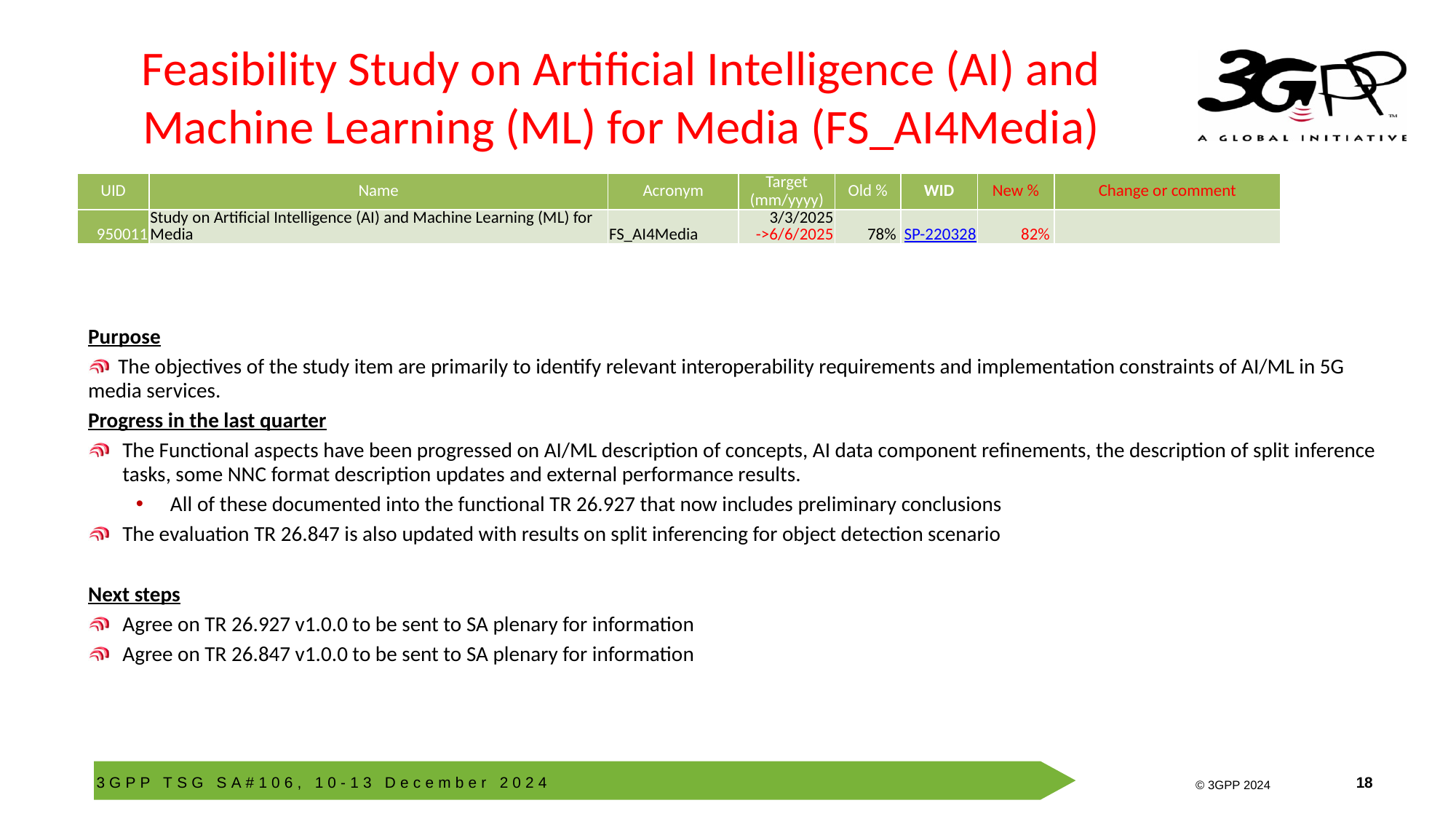

# Feasibility Study on Artificial Intelligence (AI) and Machine Learning (ML) for Media (FS_AI4Media)
| UID | Name | Acronym | Target (mm/yyyy) | Old % | WID | New % | Change or comment |
| --- | --- | --- | --- | --- | --- | --- | --- |
| 950011 | Study on Artificial Intelligence (AI) and Machine Learning (ML) for Media | FS\_AI4Media | 3/3/2025 ->6/6/2025 | 78% | SP-220328 | 82% |  |
Purpose
  The objectives of the study item are primarily to identify relevant interoperability requirements and implementation constraints of AI/ML in 5G media services.
Progress in the last quarter
The Functional aspects have been progressed on AI/ML description of concepts, AI data component refinements, the description of split inference tasks, some NNC format description updates and external performance results.
All of these documented into the functional TR 26.927 that now includes preliminary conclusions
The evaluation TR 26.847 is also updated with results on split inferencing for object detection scenario

Next steps
Agree on TR 26.927 v1.0.0 to be sent to SA plenary for information
Agree on TR 26.847 v1.0.0 to be sent to SA plenary for information